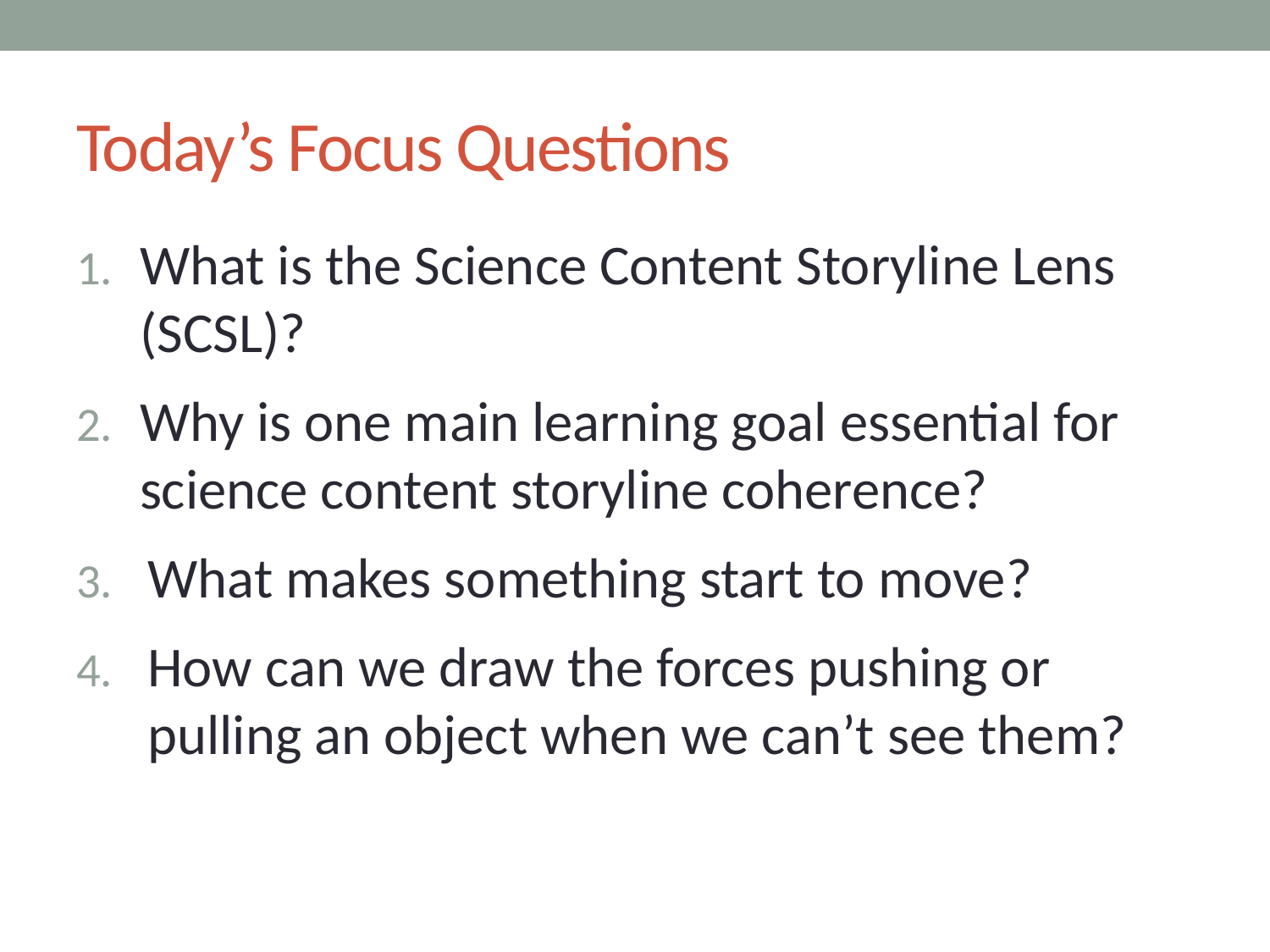

# Today’s Focus Questions
What is the Science Content Storyline Lens (SCSL)?
Why is one main learning goal essential for science content storyline coherence?
What makes something start to move?
How can we draw the forces pushing or pulling an object when we can’t see them?